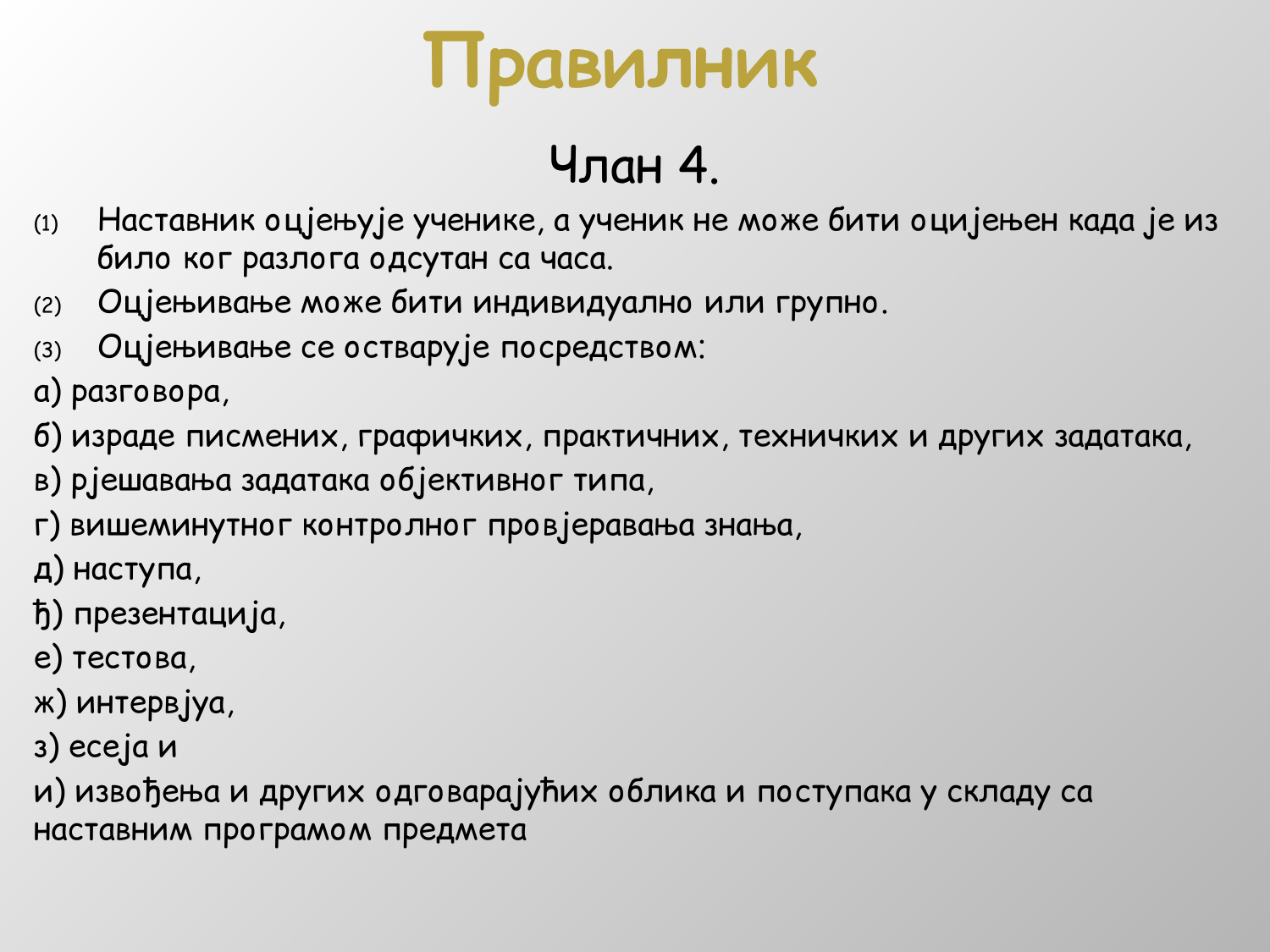

# Правилник
Члан 4.
Наставник оцјењује ученике, а ученик не може бити оцијењен када је из било ког разлога одсутан са часа.
Оцјењивање може бити индивидуално или групно.
Оцјењивање се остварује посредством:
а) разговора,
б) израде писмених, графичких, практичних, техничких и других задатака,
в) рјешавања задатака објективног типа,
г) вишеминутног контролног провјеравања знања,
д) наступа,
ђ) презентација,
е) тестова,
ж) интервјуа,
з) есеја и
и) извођења и других одговарајућих облика и поступака у складу са наставним програмом предмета